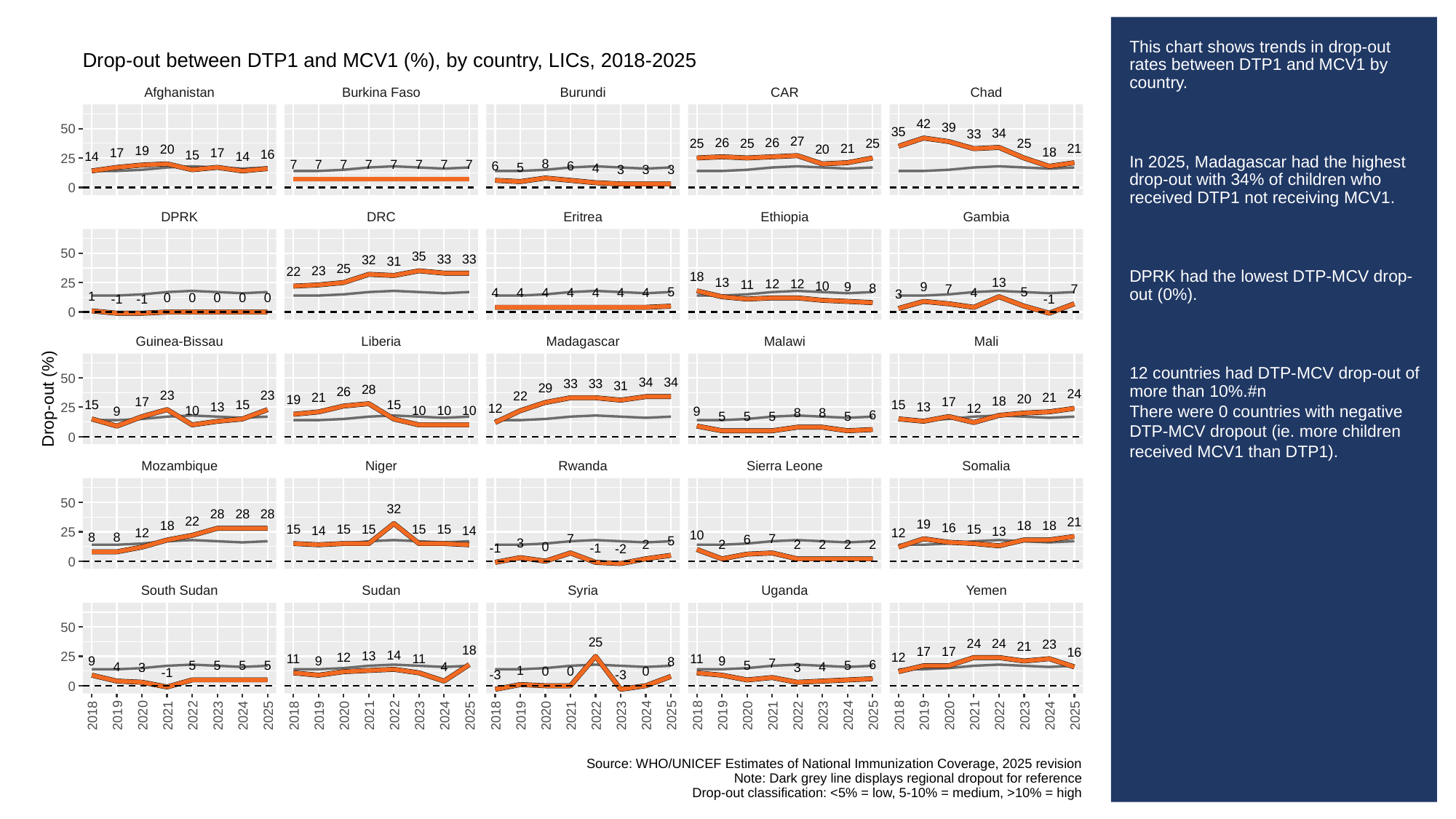

# This chart shows trends in drop-out rates between DTP1 and MCV1 by country.

In 2025, Madagascar had the highest drop-out with 34% of children who received DTP1 not receiving MCV1.

DPRK had the lowest DTP-MCV drop-out (0%).

12 countries had DTP-MCV drop-out of more than 10%.#n
There were 0 countries with negative DTP-MCV dropout (ie. more children received MCV1 than DTP1).

Drop-out between DTP1 and MCV1 (%), by country, LICs, 2018-2025
Afghanistan
Burkina Faso
Burundi
CAR
Chad

42
39
50
35
34

33
27
26
26

25
25
25
25
21
21

20
20
19
18
17
17
16
15
14
14
25

8
7
7
7
7
7
7
7
7
6
6
5
4

3
3
3

0

DPRK
DRC
Eritrea
Ethiopia
Gambia

50
35

33
33
32
31
25
23
22

18
13
13
25
12
12
11
10
9
9

8
7
7
5
5
4
4
4
4
4
4
4
4
3

1
0
0
0
0
0
-1
-1
-1

0

Guinea-Bissau
Liberia
Madagascar
Malawi
Mali

50
34
34

33
33
31
29
28
26
24
23
23
22
21
21

Drop-out (%)
20
19
18

17
17
15
15
15
15
13
13
25
12
12

10
10
10
10
9
9

8
8

6
5
5
5
5

0

Mozambique
Niger
Rwanda
Sierra Leone
Somalia

50

32
28
28
28
22
21

19
18
18
18
16

15
15
15
15
15
15
14
14
13
25
12
12

10

8
8
7
7
6
5

3
2
2
2
2
2
2

0
-1
-1
-2

0

South Sudan
Sudan
Syria
Uganda
Yemen

50

25
24
24
23
21

18
17
17
16
14
13
25
12
12
11
11
11
9
9
9

8

7
6
5
5
5
5
5
5
4
4
4
3
3

1
0
0
0
-1
-3
-3

0

2018
2019
2020
2021
2022
2023
2024
2025
2018
2019
2020
2021
2022
2023
2024
2025
2018
2019
2020
2021
2022
2023
2024
2025
2018
2019
2020
2021
2022
2023
2024
2025
2018
2019
2020
2021
2022
2023
2024
2025
Source: WHO/UNICEF Estimates of National Immunization Coverage, 2025 revision
Note: Dark grey line displays regional dropout for reference
Drop-out classification: <5% = low, 5-10% = medium, >10% = high